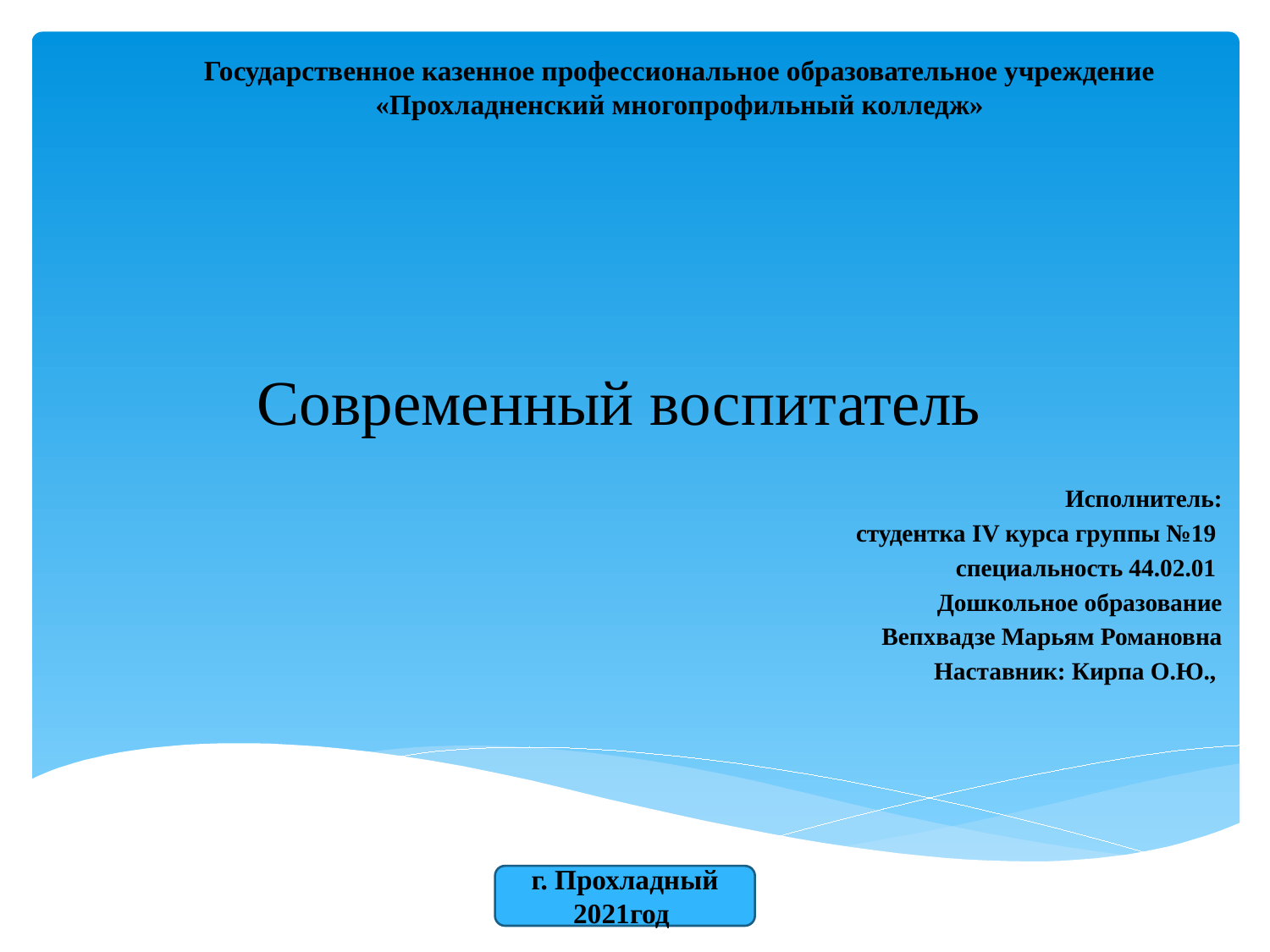

# Современный воспитатель
Государственное казенное профессиональное образовательное учреждение «Прохладненский многопрофильный колледж»
Исполнитель:
 студентка IV курса группы №19
специальность 44.02.01
Дошкольное образование
Вепхвадзе Марьям Романовна
Наставник: Кирпа О.Ю.,
г. Прохладный
2021год